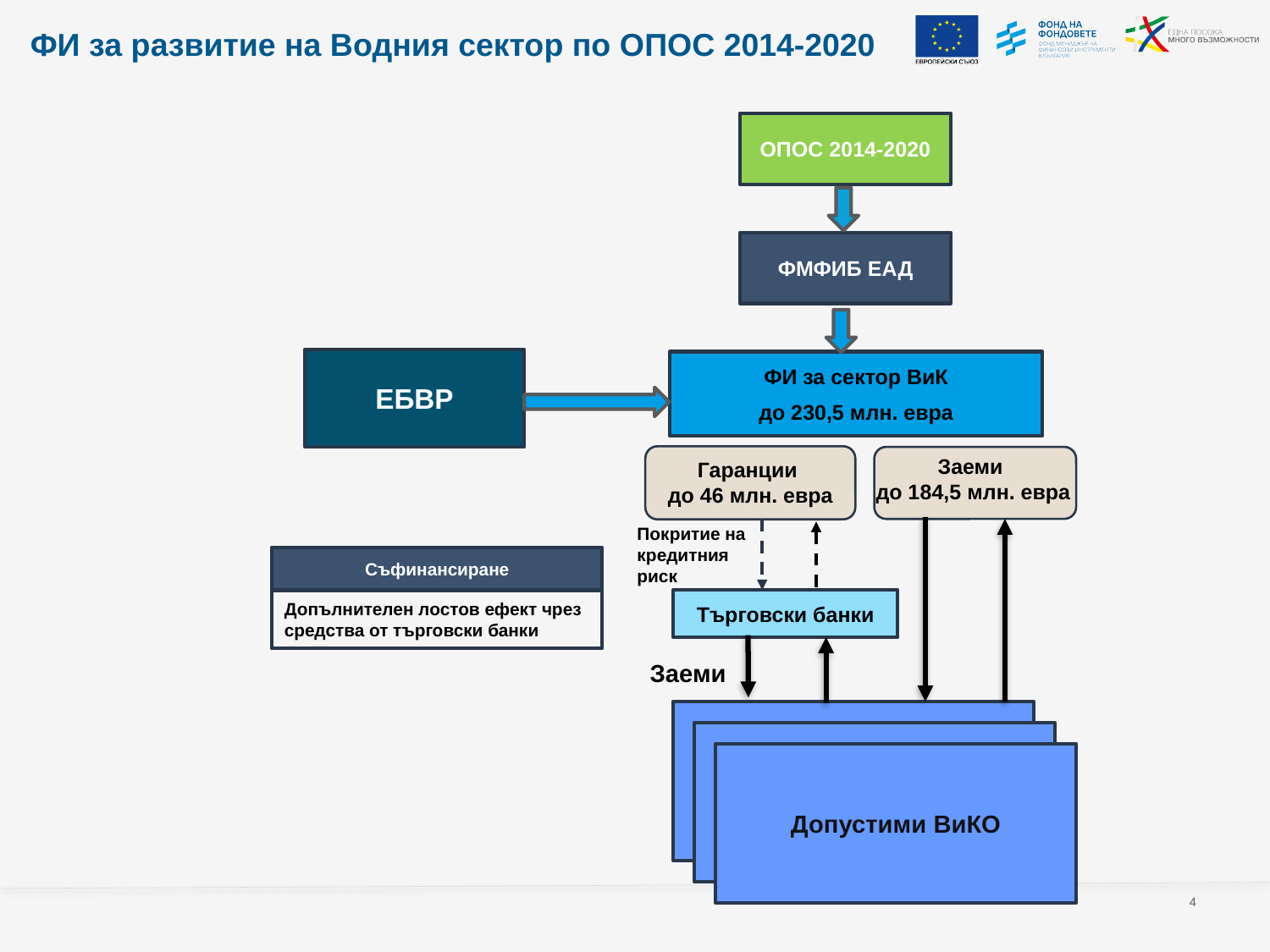

4
# ФИ за развитие на Водния сектор по ОПОС 2014-2020
ОПОС 2014-2020

ФМФИБ ЕАД
Покритие на кредитния
риск
Търговски банки
Заеми
Допустими ВиКО

ЕБВР
ФИ за сектор ВиК
до 230,5 млн. евра

Заеми
 до 184,5 млн. евра

Гаранции
до 46 млн. евра
Съфинансиране
Допълнителен лостов ефект чрез средства от търговски банки
Допустими ВиКО
Допустими ВиКО